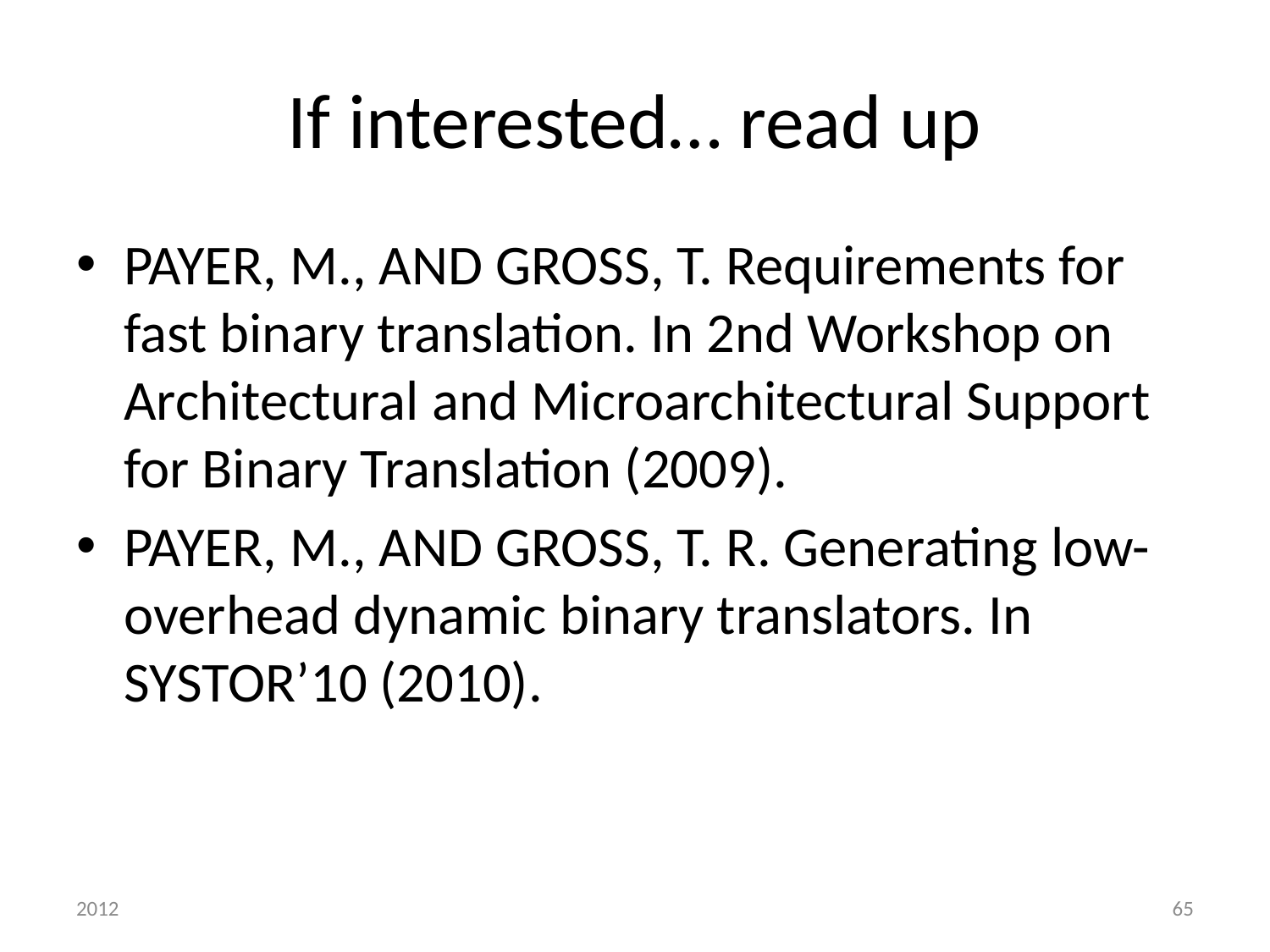

# If interested… read up
PAYER, M., AND GROSS, T. Requirements for fast binary translation. In 2nd Workshop on Architectural and Microarchitectural Support for Binary Translation (2009).
PAYER, M., AND GROSS, T. R. Generating low-overhead dynamic binary translators. In SYSTOR’10 (2010).
2012

65